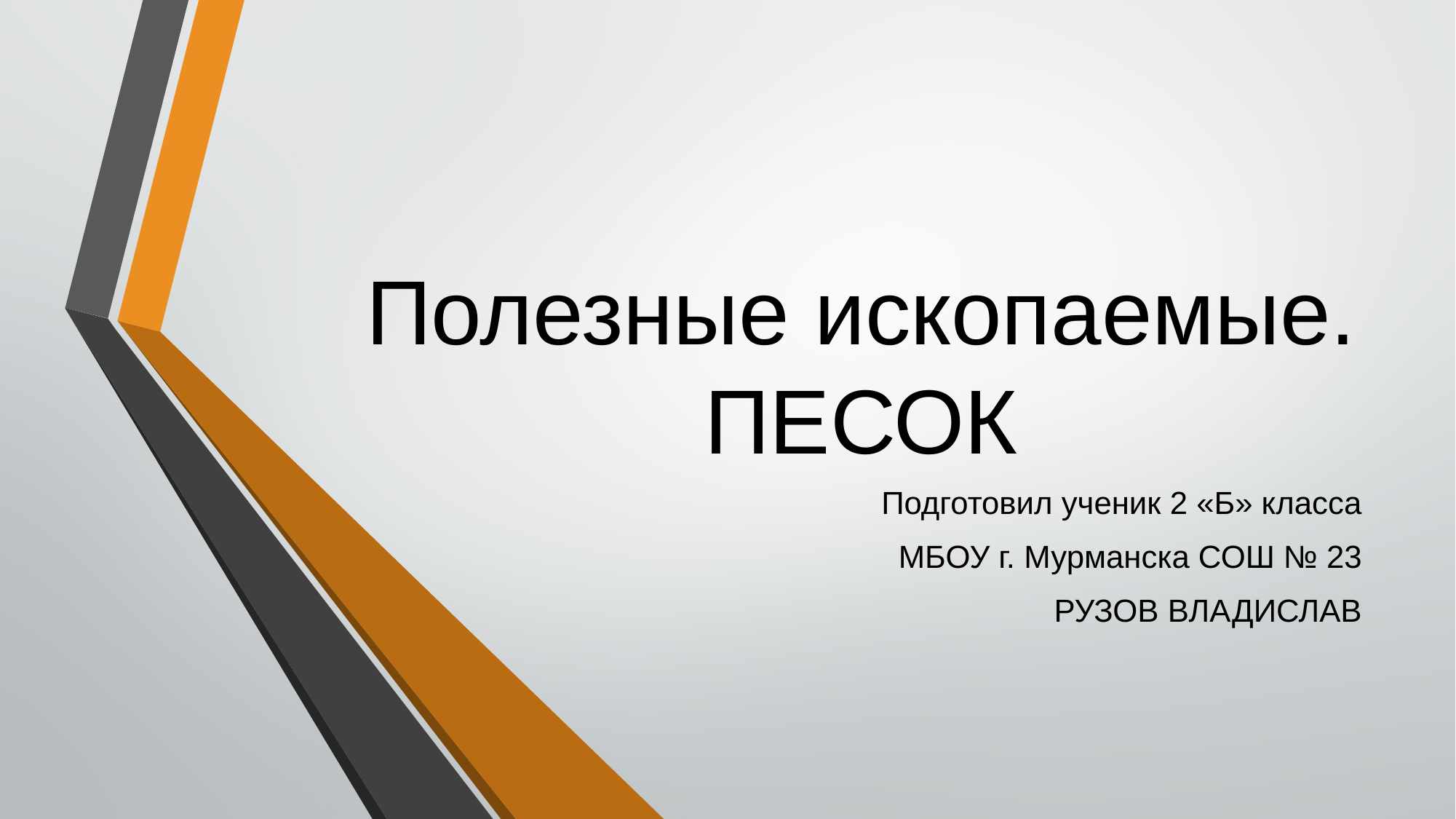

# Полезные ископаемые. ПЕСОК
Подготовил ученик 2 «Б» класса
МБОУ г. Мурманска СОШ № 23
РУЗОВ ВЛАДИСЛАВ